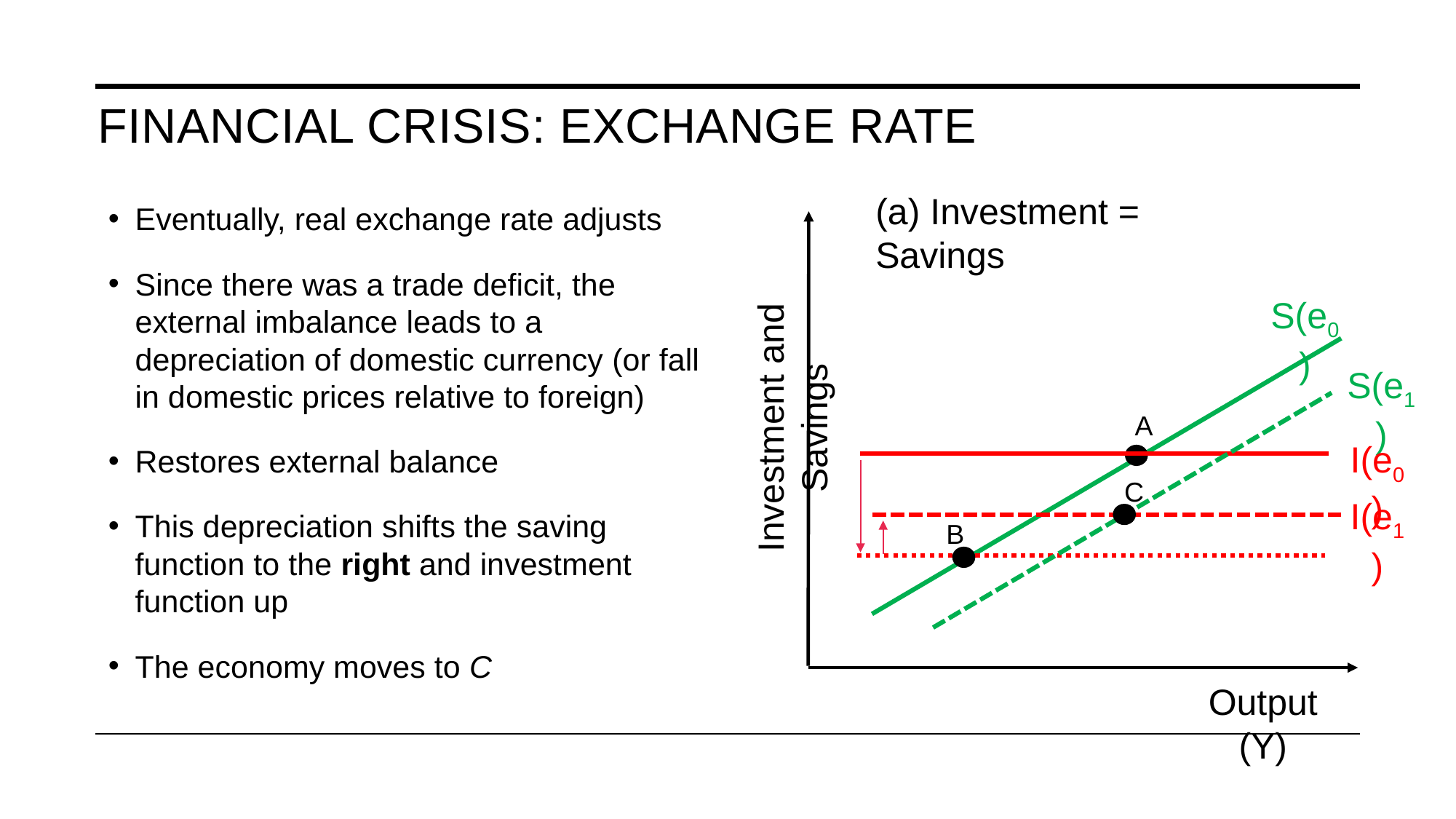

# Financial crisis: exchange rate
(a) Investment = Savings

S(e0)

S(e1)

A
Investment and Savings
I(e0)

C
I(e1)

B

Output (Y)
Eventually, real exchange rate adjusts
Since there was a trade deficit, the external imbalance leads to a depreciation of domestic currency (or fall in domestic prices relative to foreign)
Restores external balance
This depreciation shifts the saving function to the right and investment function up
The economy moves to C